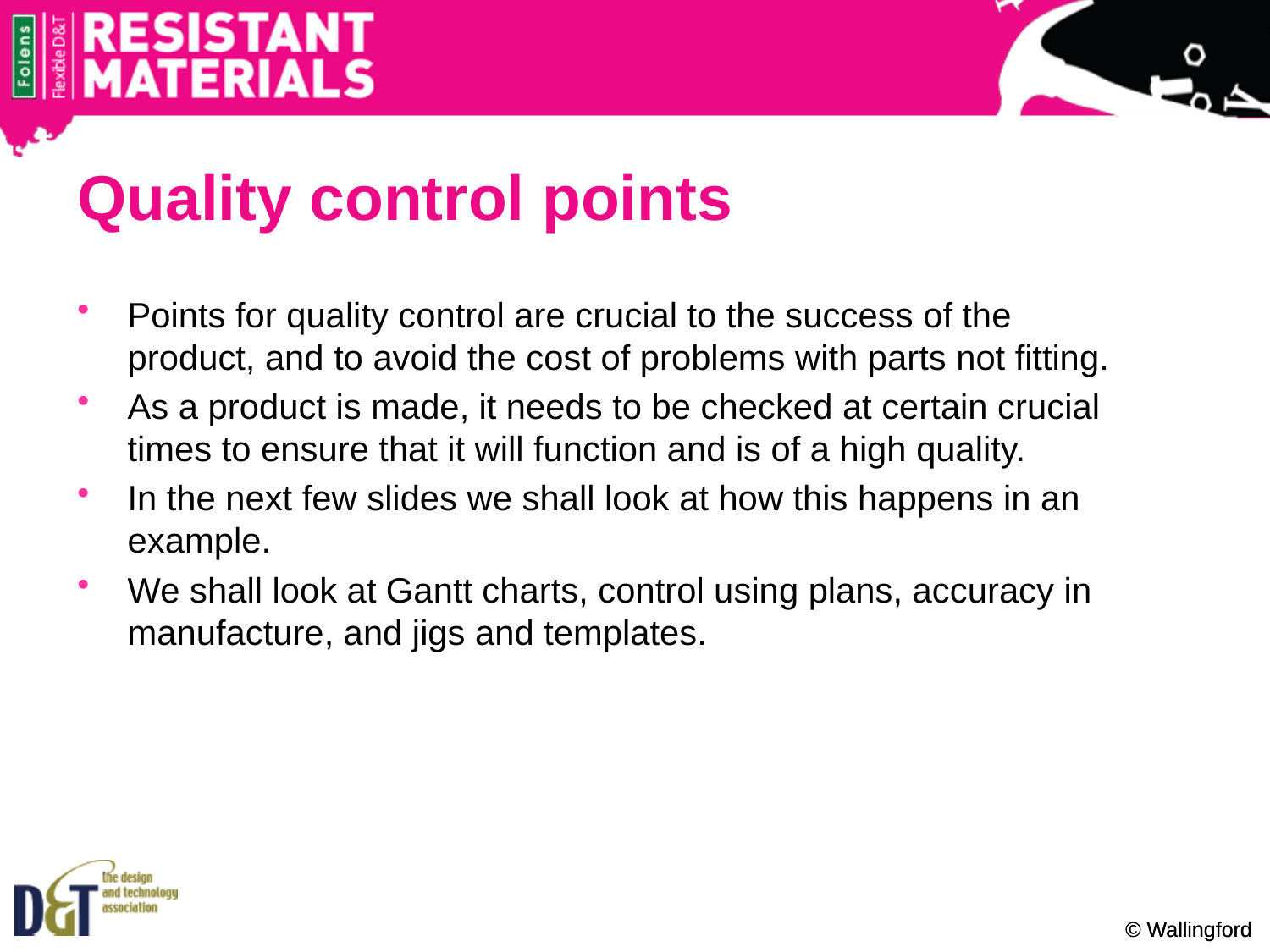

Quality control points
Points for quality control are crucial to the success of the product, and to avoid the cost of problems with parts not fitting.
As a product is made, it needs to be checked at certain crucial times to ensure that it will function and is of a high quality.
In the next few slides we shall look at how this happens in an example.
We shall look at Gantt charts, control using plans, accuracy in manufacture, and jigs and templates.

© Wallingford
© Wallingford